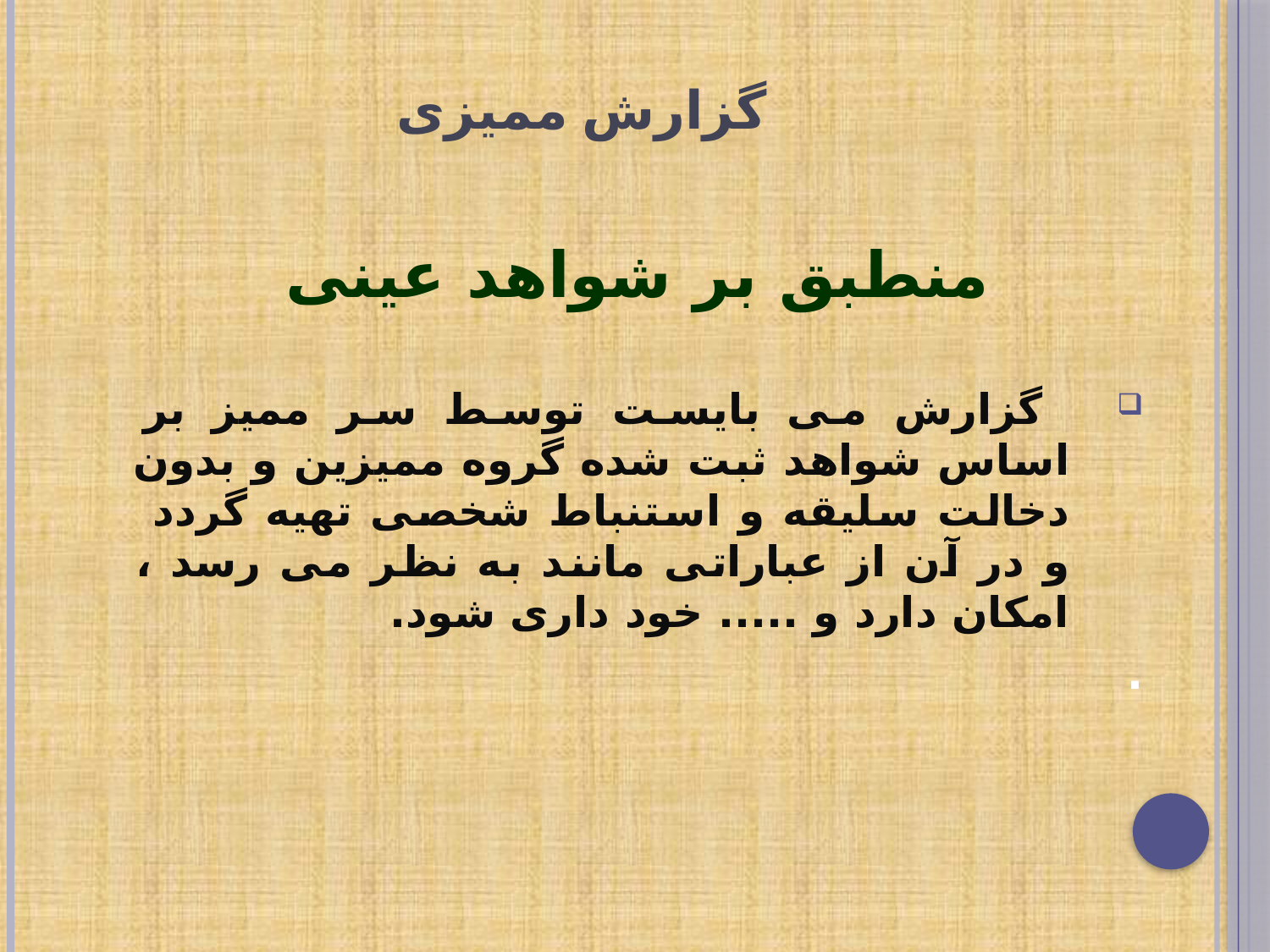

# گزارش ممیزی
منطبق بر شواهد عينی

 گزارش می بايست توسط سر مميز بر اساس شواهد ثبت شده گروه مميزين و بدون دخالت سليقه و استنباط شخصی تهيه گردد  و در آن از عباراتی مانند به نظر می رسد ، امکان دارد و ..... خود داری شود.
.